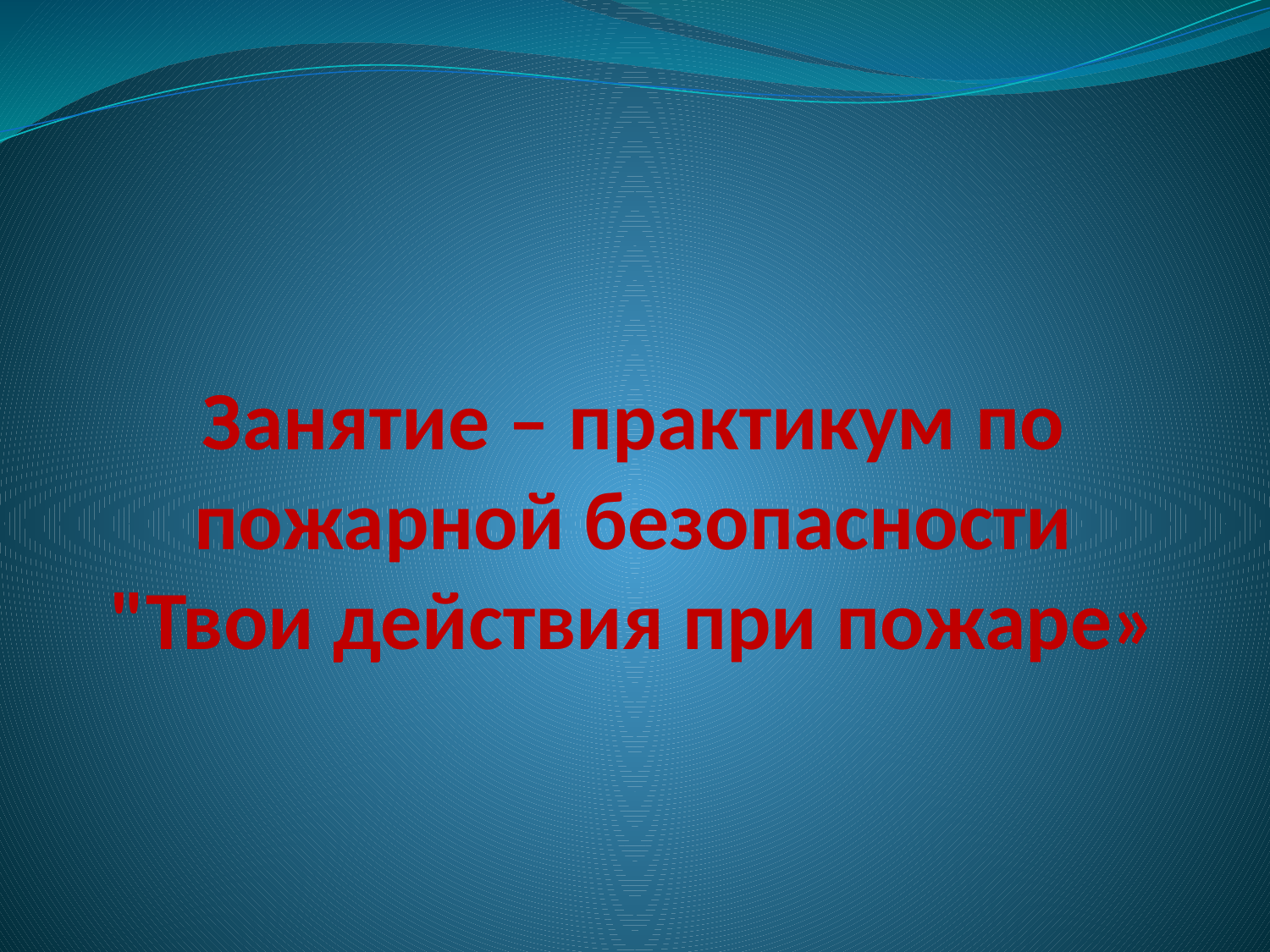

# Занятие – практикум по пожарной безопасности "Твои действия при пожаре»